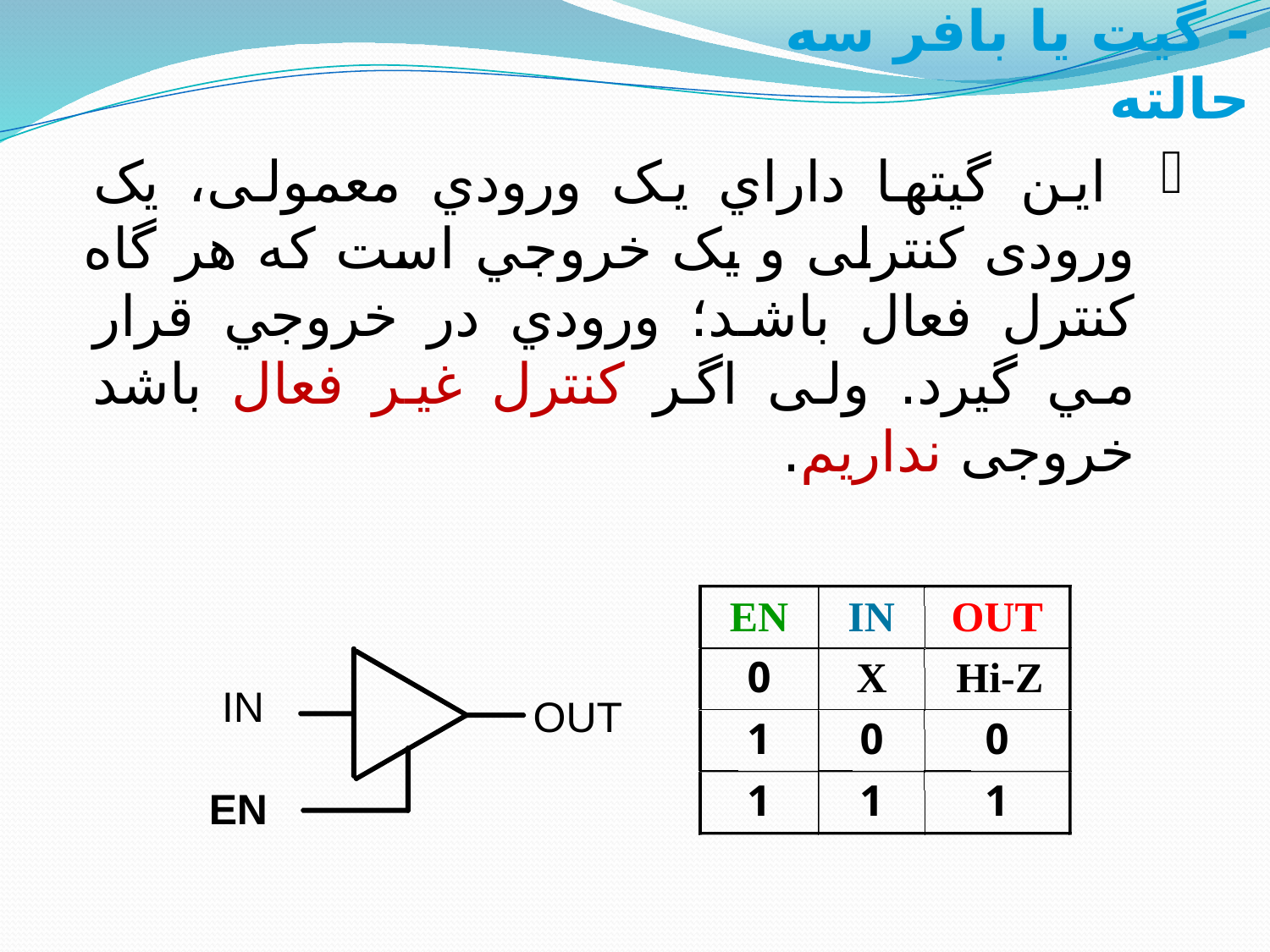

# - گیت یا بافر سه حالته
 اين گيتها داراي يک ورودي معمولی، يک ورودی کنترلی و يک خروجي است که هر گاه کنترل فعال باشد؛ ورودي در خروجي قرار مي گيرد. ولی اگر کنترل غير فعال باشد خروجی نداريم.

EN
IN
OUT

0
X
Hi-Z

1
0
0

1
1
1

IN
OUT

EN